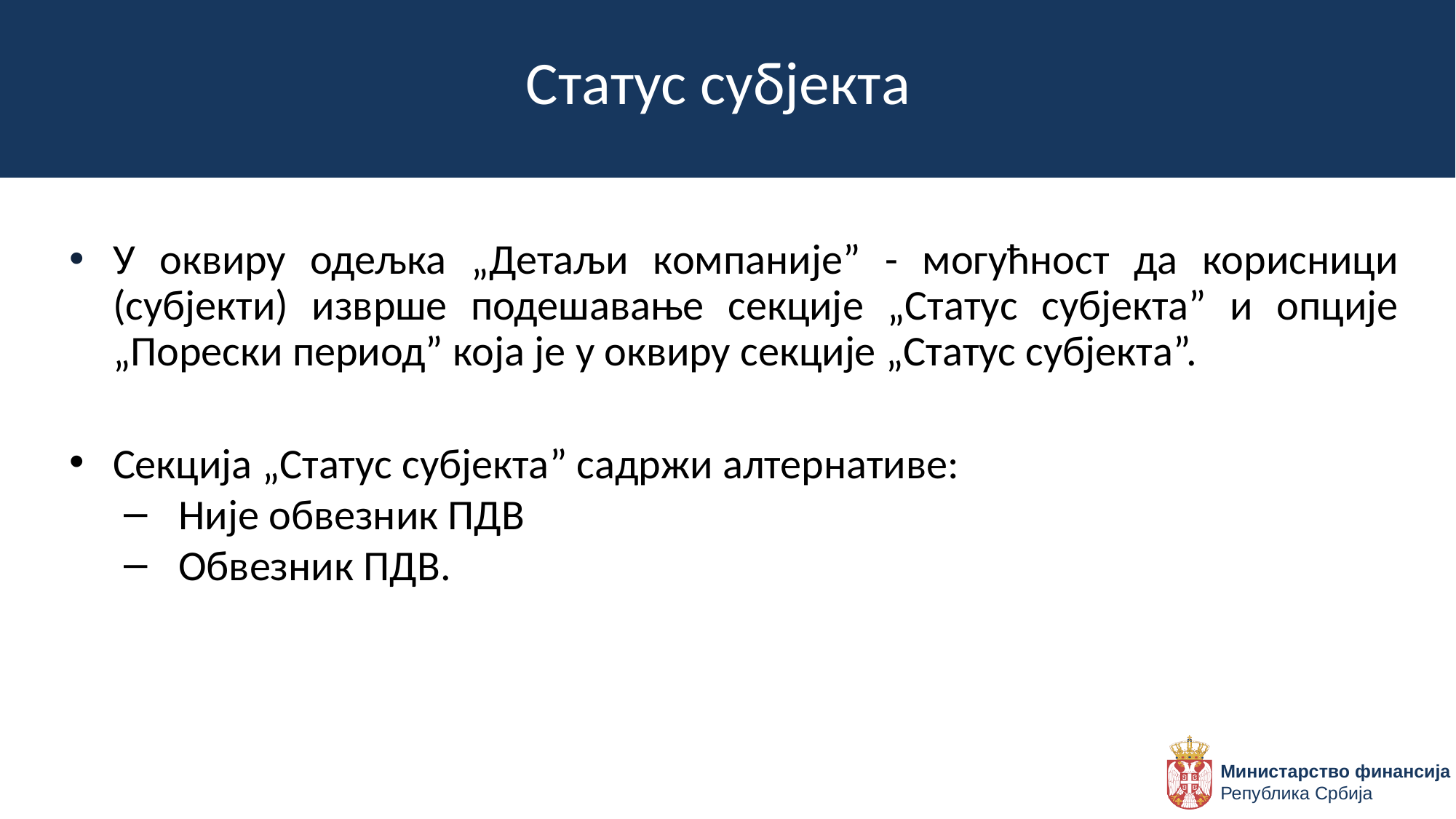

Статус субјекта
У оквиру одељка „Детаљи компаније” - могућност да корисници (субјекти) изврше подешавање секције „Статус субјекта” и опције „Порески период” која је у оквиру секције „Статус субјекта”.

Секција „Статус субјекта” садржи алтернативе:
Није обвезник ПДВ
Обвезник ПДВ.

Министарство финансија
Република Србија